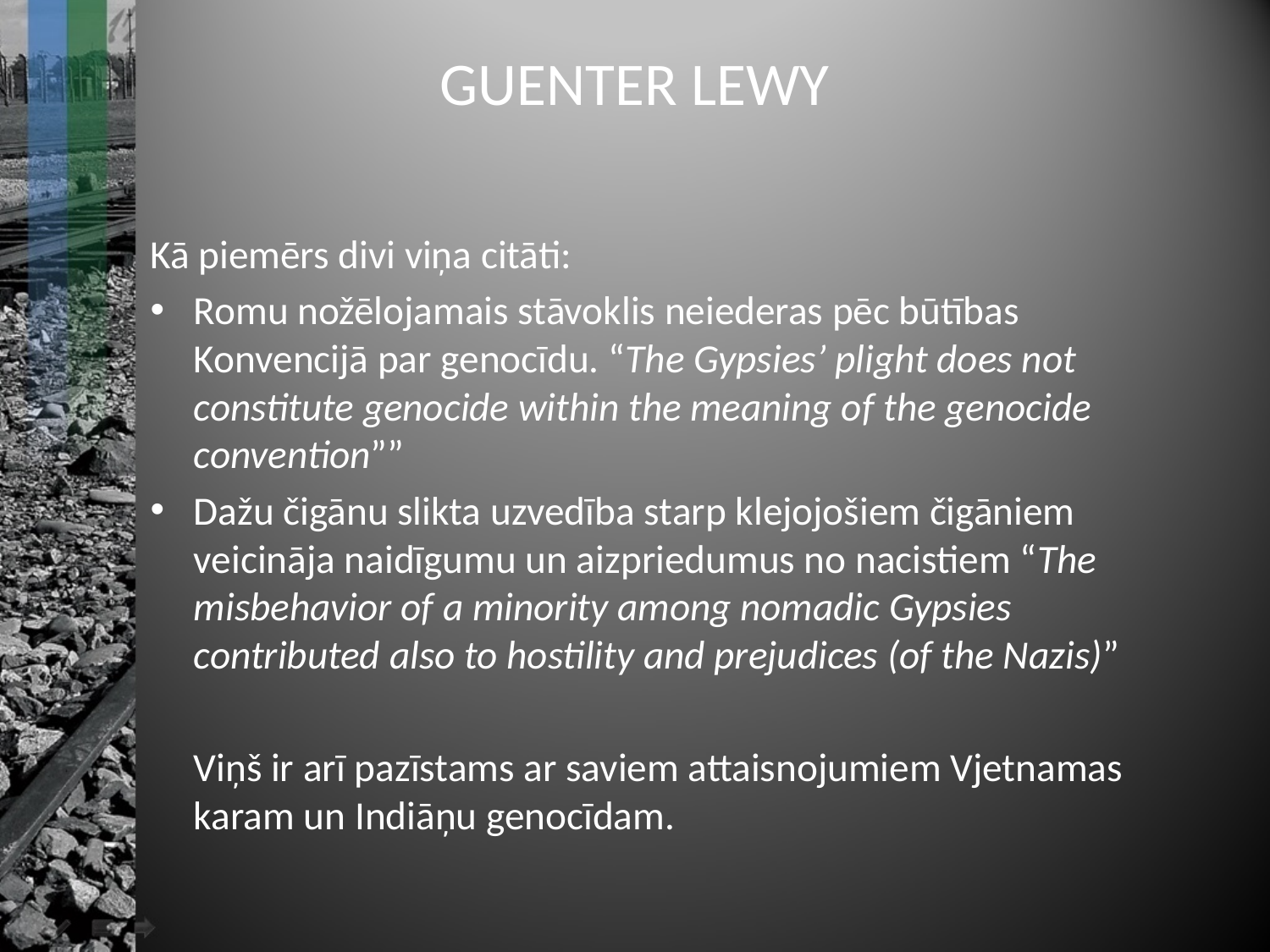

# GUENTER LEWY
Kā piemērs divi viņa citāti:
Romu nožēlojamais stāvoklis neiederas pēc būtības Konvencijā par genocīdu. “The Gypsies’ plight does not constitute genocide within the meaning of the genocide convention””
Dažu čigānu slikta uzvedība starp klejojošiem čigāniem veicināja naidīgumu un aizpriedumus no nacistiem “The misbehavior of a minority among nomadic Gypsies contributed also to hostility and prejudices (of the Nazis)”

	Viņš ir arī pazīstams ar saviem attaisnojumiem Vjetnamas karam un Indiāņu genocīdam.